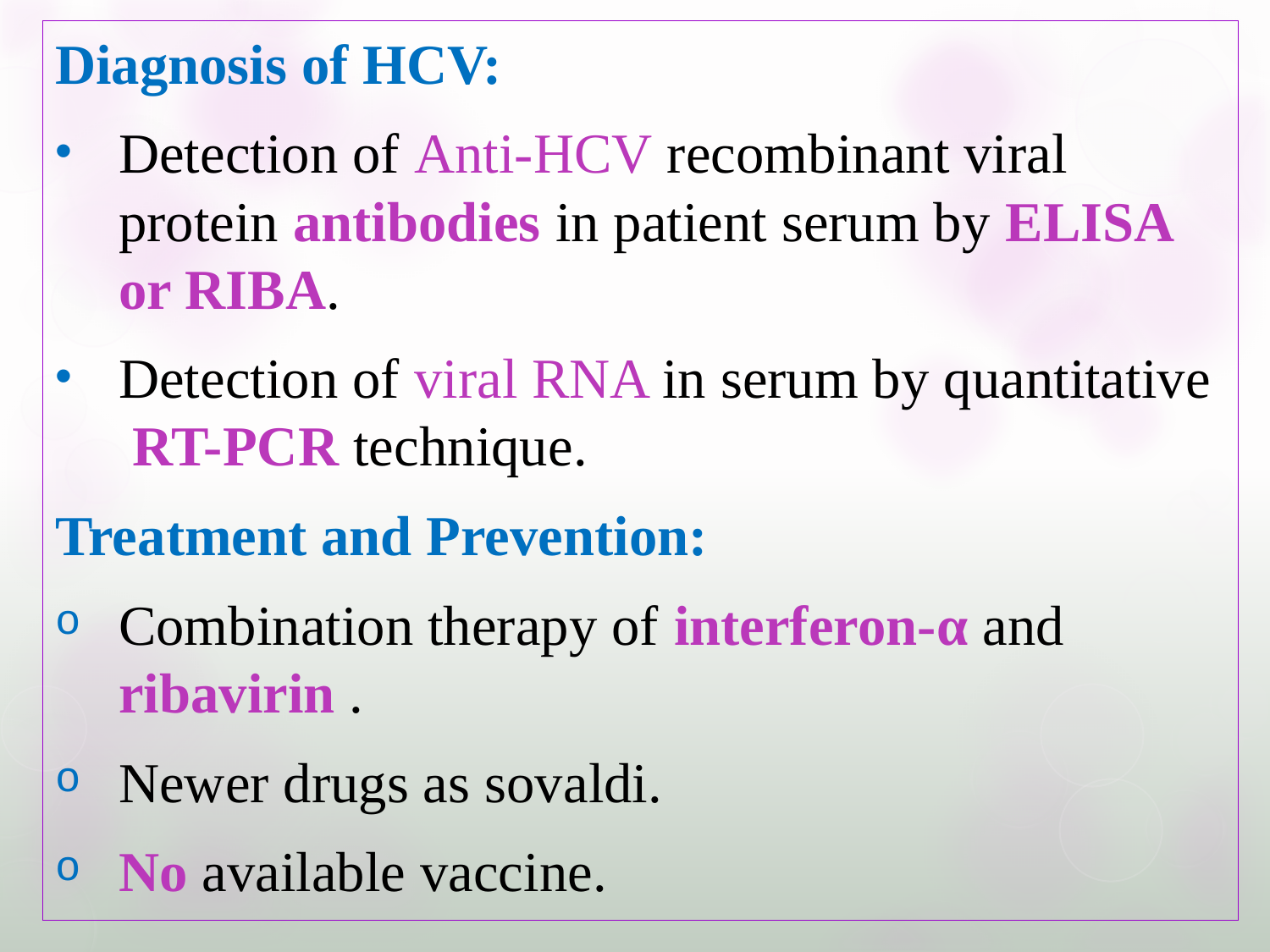

Diagnosis of HCV:
Detection of Anti-HCV recombinant viral protein antibodies in patient serum by ELISA or RIBA.
Detection of viral RNA in serum by quantitative  RT-PCR technique.
Treatment and Prevention:
Combination therapy of interferon-α and ribavirin .
Newer drugs as sovaldi.
No available vaccine.
# N